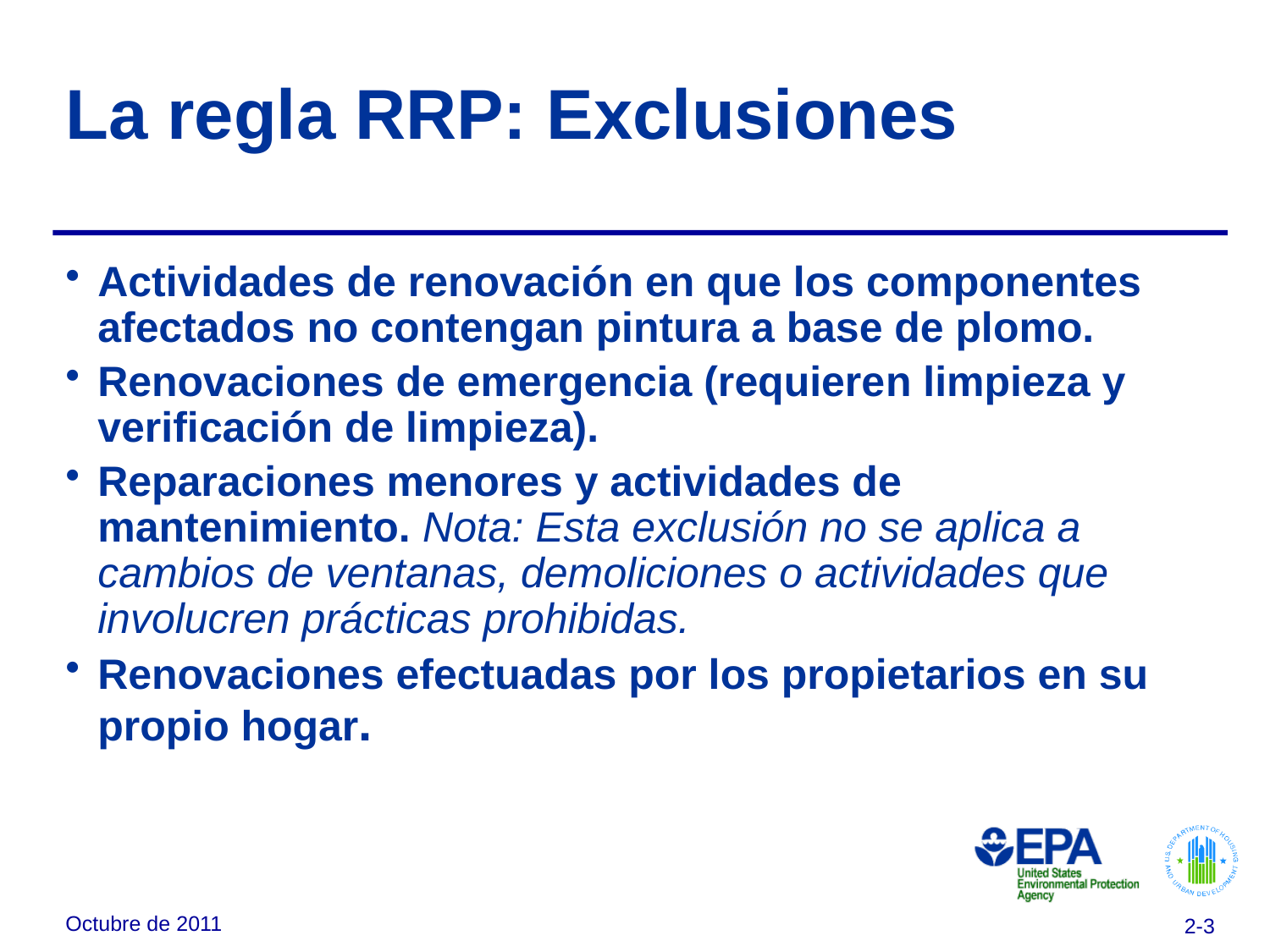

# La regla RRP: Exclusiones
Actividades de renovación en que los componentes afectados no contengan pintura a base de plomo.
Renovaciones de emergencia (requieren limpieza y verificación de limpieza).
Reparaciones menores y actividades de mantenimiento. Nota: Esta exclusión no se aplica a cambios de ventanas, demoliciones o actividades que involucren prácticas prohibidas.
Renovaciones efectuadas por los propietarios en su propio hogar.
Octubre de 2011
2-3